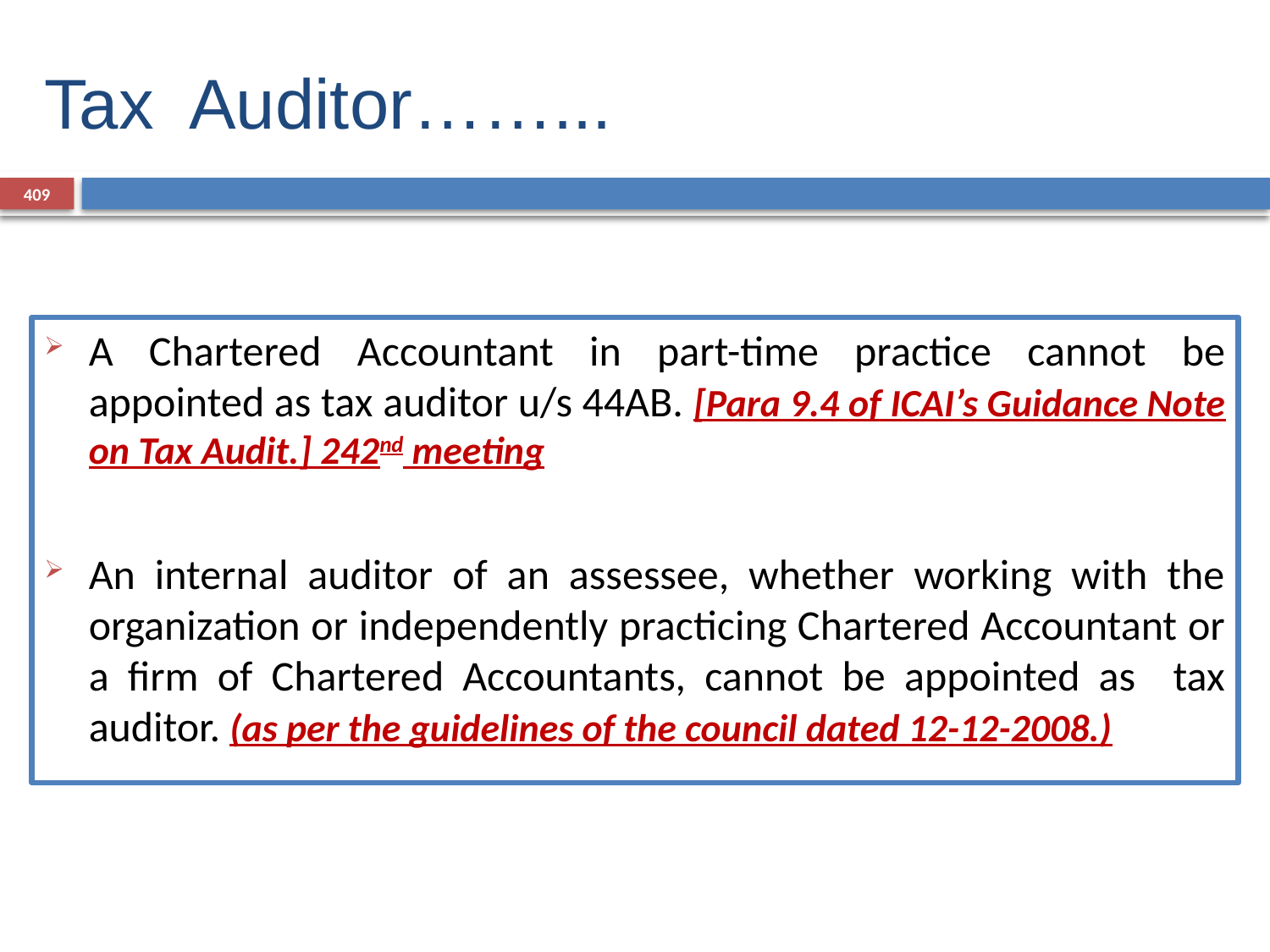

# Tax  Auditor……...
409
A Chartered Accountant in part-time practice cannot be appointed as tax auditor u/s 44AB. [Para 9.4 of ICAI’s Guidance Note on Tax Audit.] 242nd meeting

An internal auditor of an assessee, whether working with the organization or independently practicing Chartered Accountant or a firm of Chartered Accountants, cannot be appointed as  tax auditor. (as per the guidelines of the council dated 12-12-2008.)